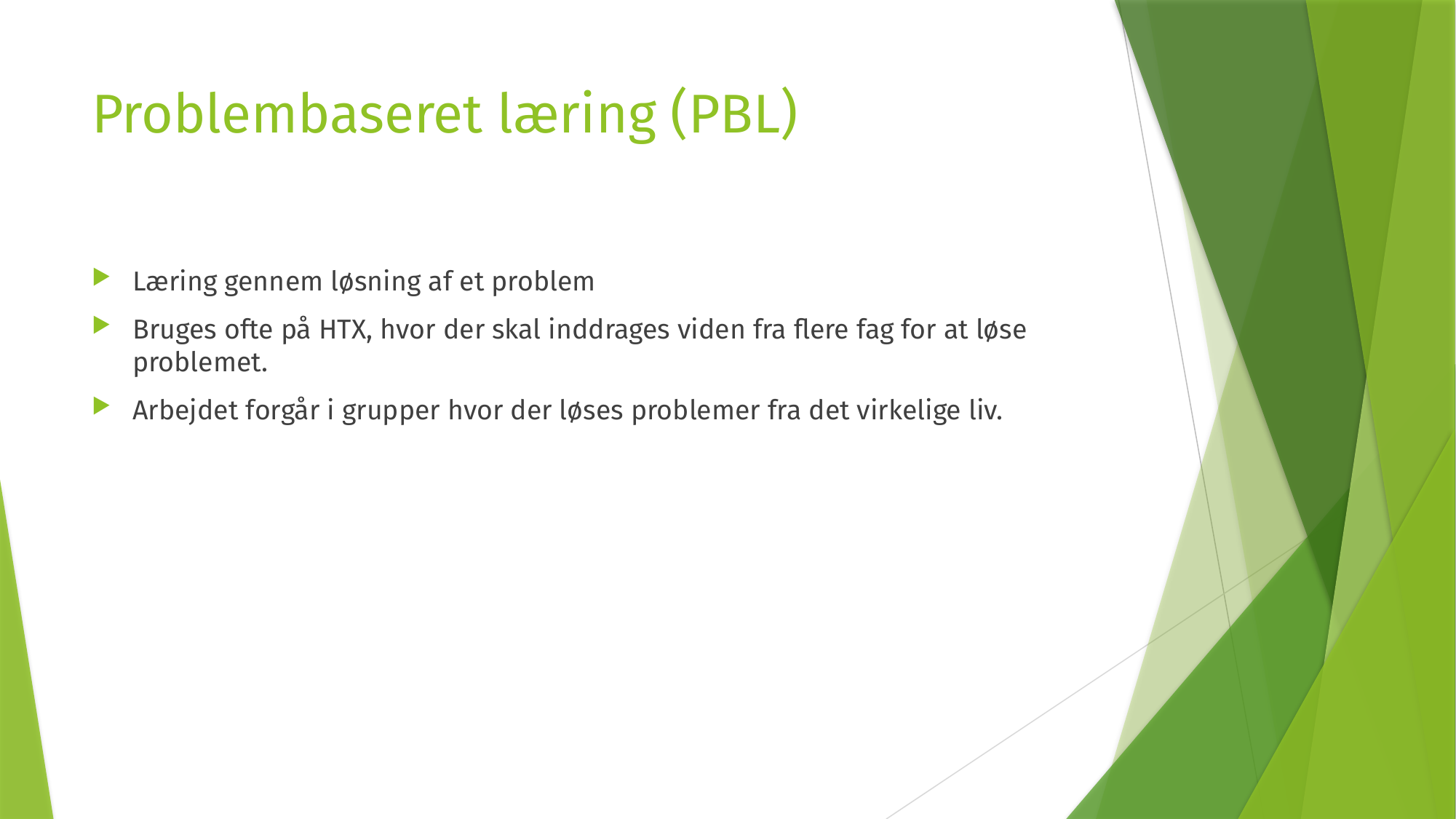

# Problembaseret læring (PBL)
Læring gennem løsning af et problem
Bruges ofte på HTX, hvor der skal inddrages viden fra flere fag for at løse problemet.
Arbejdet forgår i grupper hvor der løses problemer fra det virkelige liv.